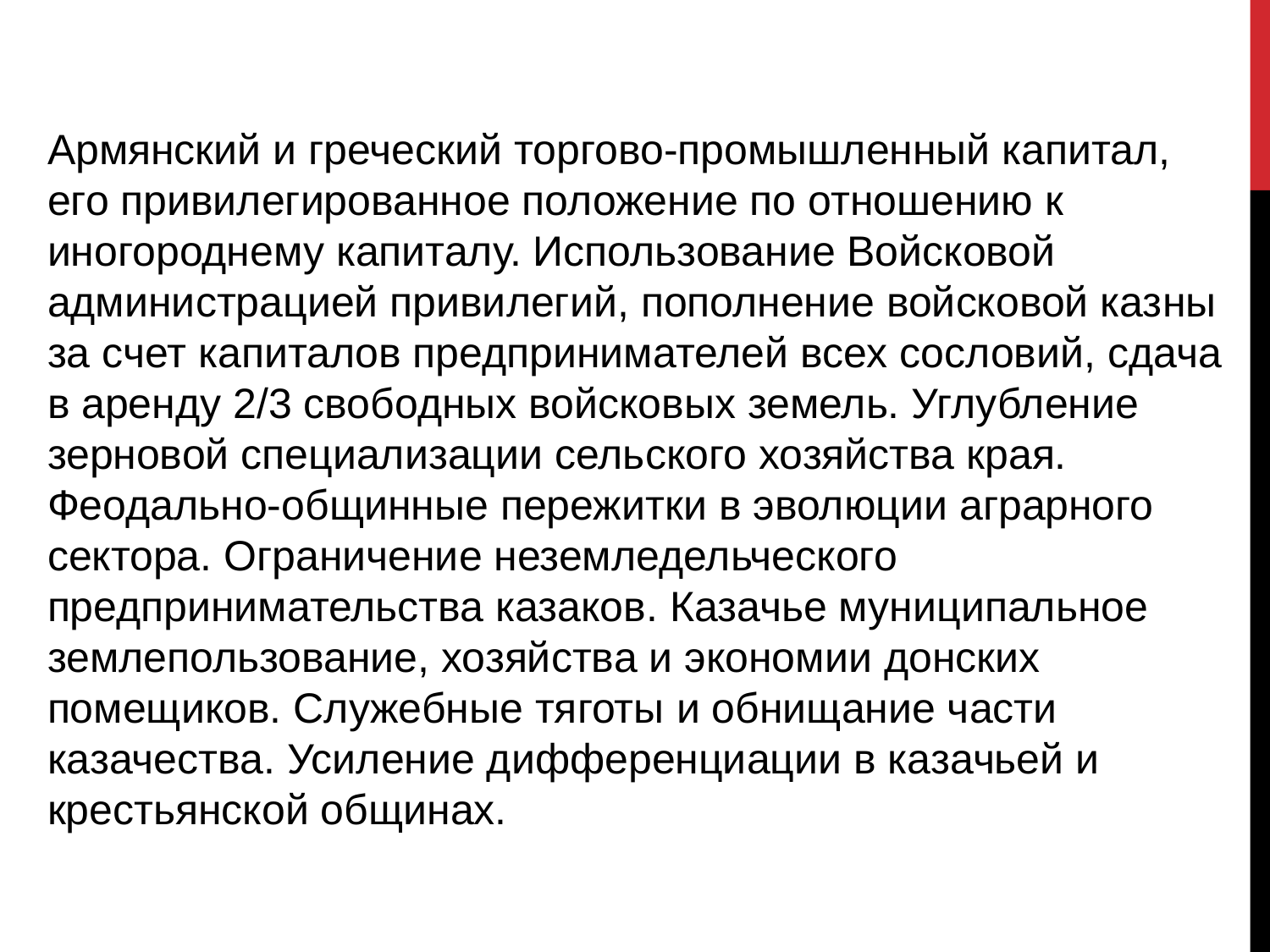

Армянский и греческий торгово-промышленный капитал, его привилегированное положение по отношению к иногороднему капиталу. Использование Войсковой администрацией привилегий, пополнение войсковой казны за счет капиталов предпринимателей всех сословий, сдача в аренду 2/3 свободных войсковых земель. Углубление зерновой специализации сельского хозяйства края. Феодально-общинные пережитки в эволюции аграрного сектора. Ограничение неземледельческого предпринимательства казаков. Казачье муниципальное землепользование, хозяйства и экономии донских помещиков. Служебные тяготы и обнищание части казачества. Усиление дифференциации в казачьей и крестьянской общинах.